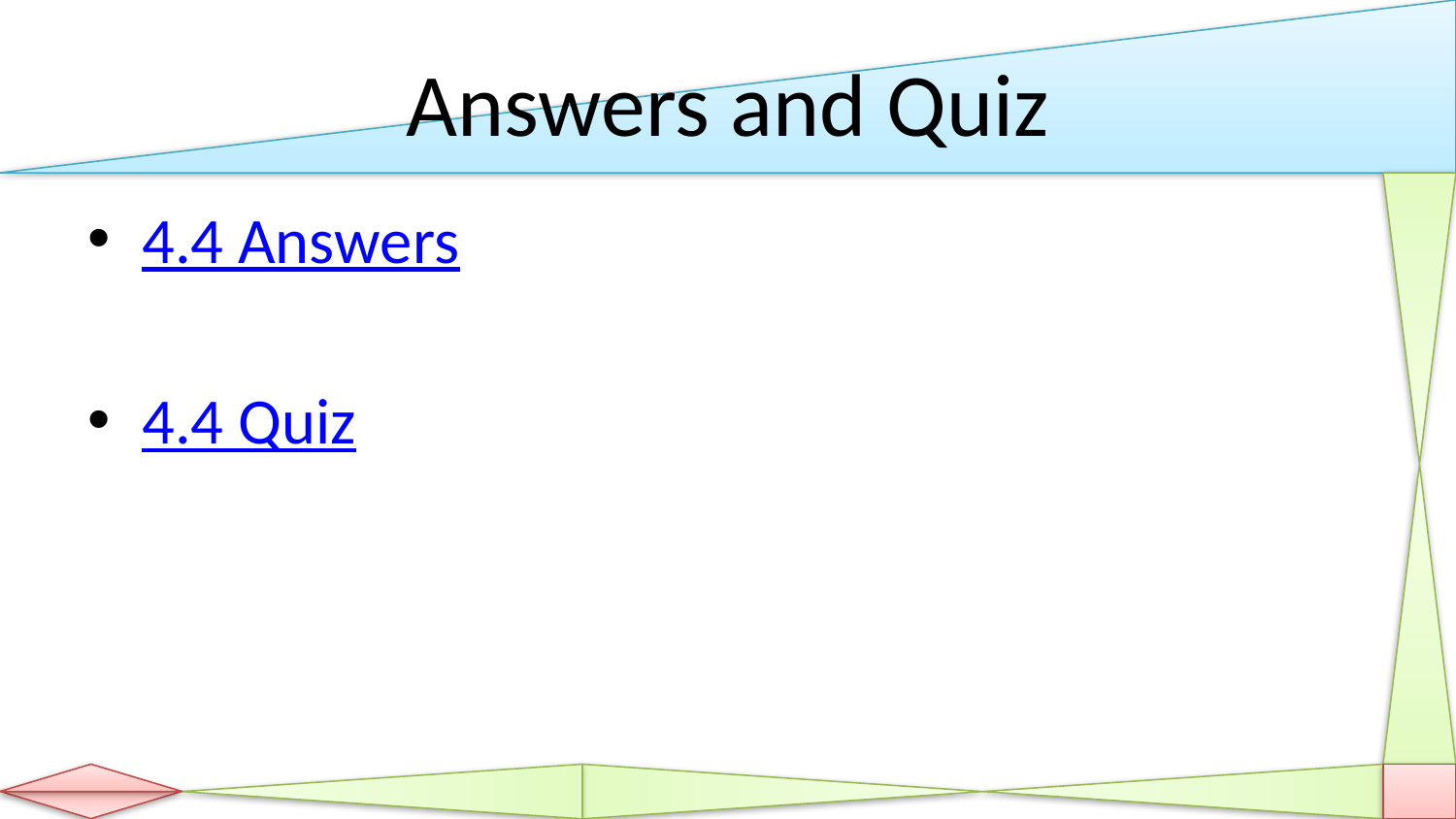

# Answers and Quiz
4.4 Answers

4.4 Quiz